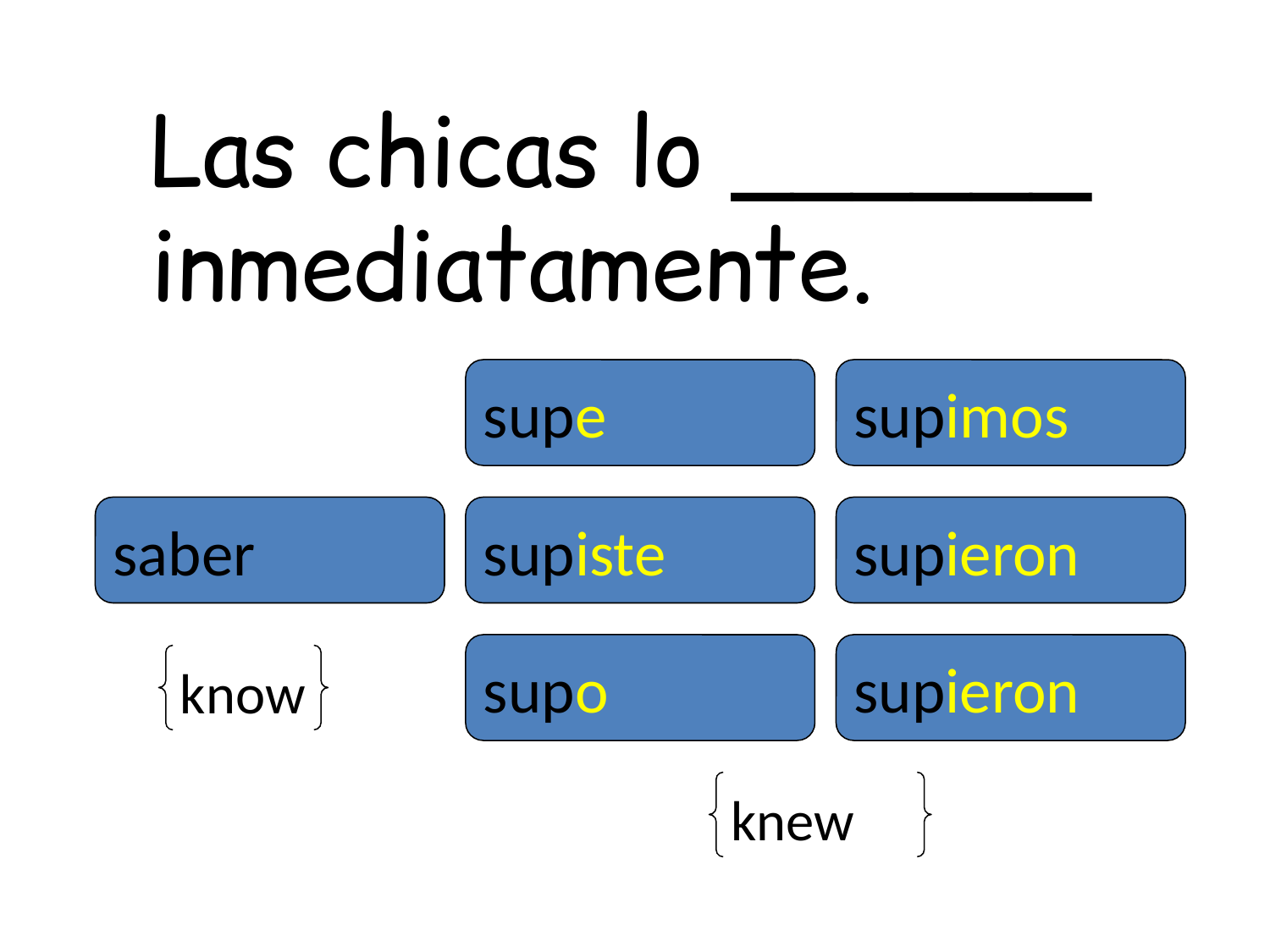

Las chicas lo ______ inmediatamente.
supe
supimos
saber
supiste
supieron
supo
supieron
know
knew